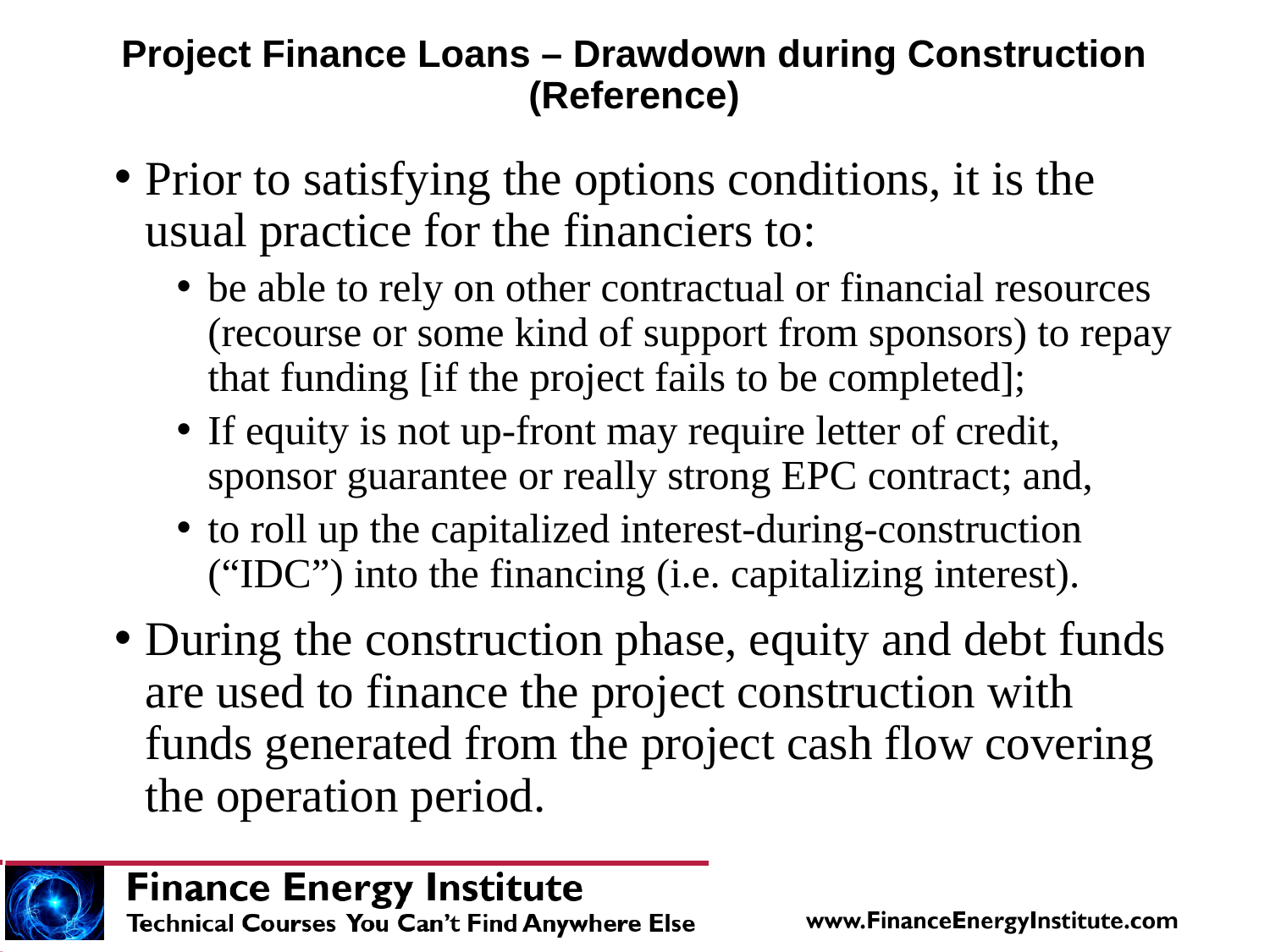

# Project Finance Loans – Drawdown during Construction (Reference)
Prior to satisfying the options conditions, it is the usual practice for the financiers to:
be able to rely on other contractual or financial resources (recourse or some kind of support from sponsors) to repay that funding [if the project fails to be completed];
If equity is not up-front may require letter of credit, sponsor guarantee or really strong EPC contract; and,
to roll up the capitalized interest-during-construction (“IDC”) into the financing (i.e. capitalizing interest).
During the construction phase, equity and debt funds are used to finance the project construction with funds generated from the project cash flow covering the operation period.